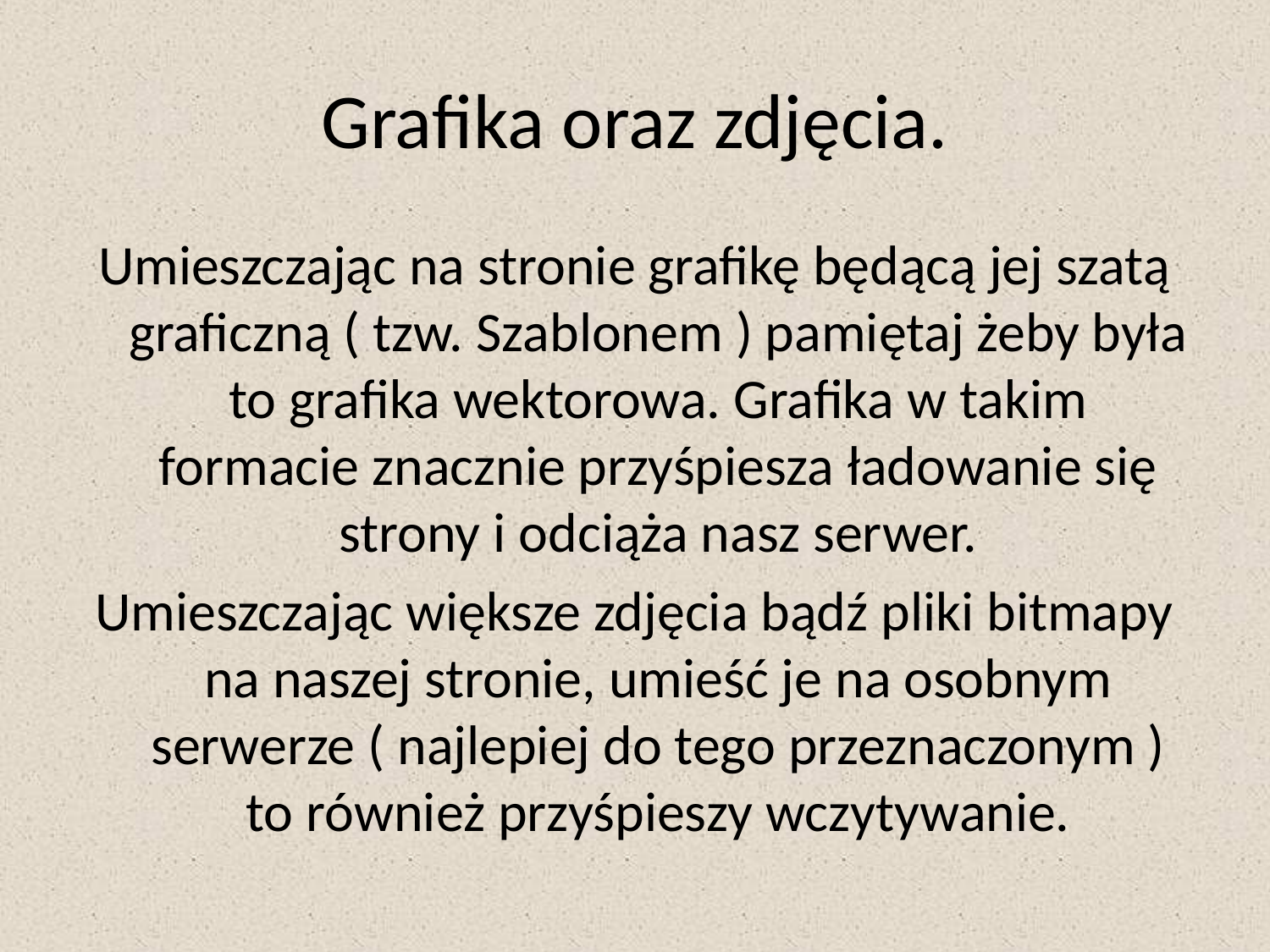

# Grafika oraz zdjęcia.
Umieszczając na stronie grafikę będącą jej szatą graficzną ( tzw. Szablonem ) pamiętaj żeby była to grafika wektorowa. Grafika w takim formacie znacznie przyśpiesza ładowanie się strony i odciąża nasz serwer.
Umieszczając większe zdjęcia bądź pliki bitmapy na naszej stronie, umieść je na osobnym serwerze ( najlepiej do tego przeznaczonym ) to również przyśpieszy wczytywanie.